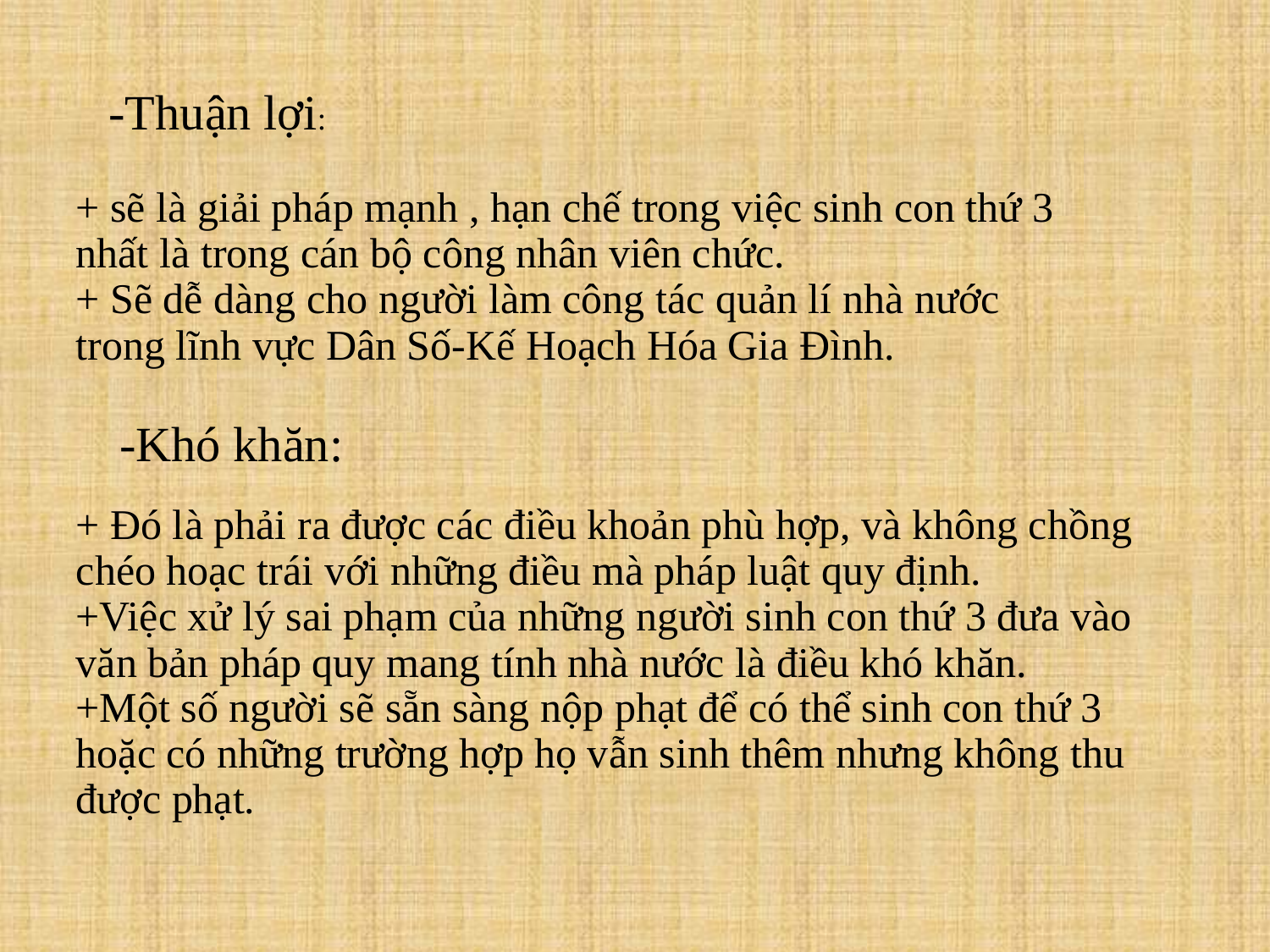

-Thuận lợi:
+ sẽ là giải pháp mạnh , hạn chế trong việc sinh con thứ 3 nhất là trong cán bộ công nhân viên chức.
+ Sẽ dễ dàng cho người làm công tác quản lí nhà nước trong lĩnh vực Dân Số-Kế Hoạch Hóa Gia Đình.
-Khó khăn:
+ Đó là phải ra được các điều khoản phù hợp, và không chồng chéo hoạc trái với những điều mà pháp luật quy định.
+Việc xử lý sai phạm của những người sinh con thứ 3 đưa vào văn bản pháp quy mang tính nhà nước là điều khó khăn.
+Một số người sẽ sẵn sàng nộp phạt để có thể sinh con thứ 3 hoặc có những trường hợp họ vẫn sinh thêm nhưng không thu được phạt.